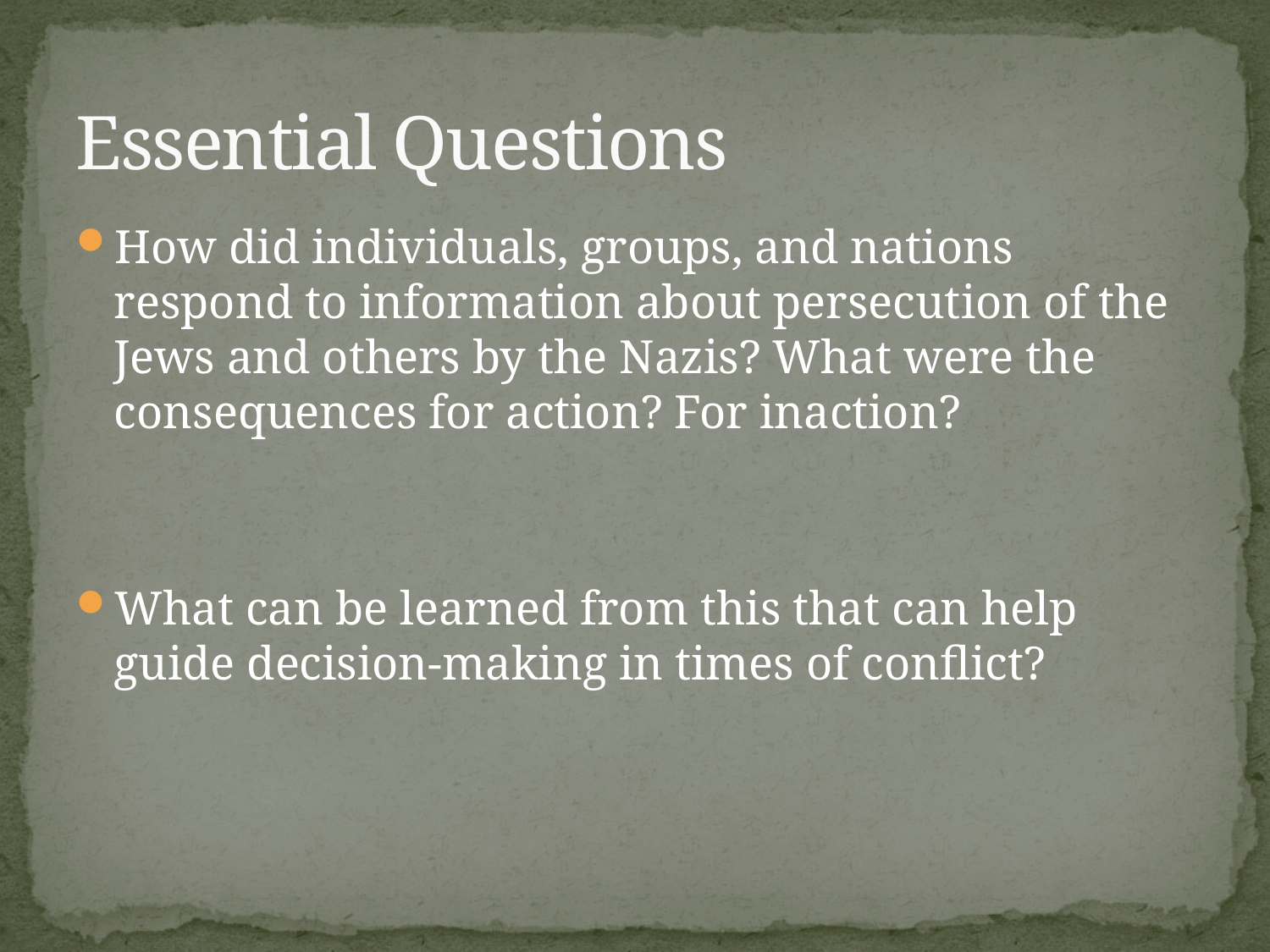

# Essential Questions
How did individuals, groups, and nations respond to information about persecution of the Jews and others by the Nazis? What were the consequences for action? For inaction?

What can be learned from this that can help guide decision-making in times of conflict?